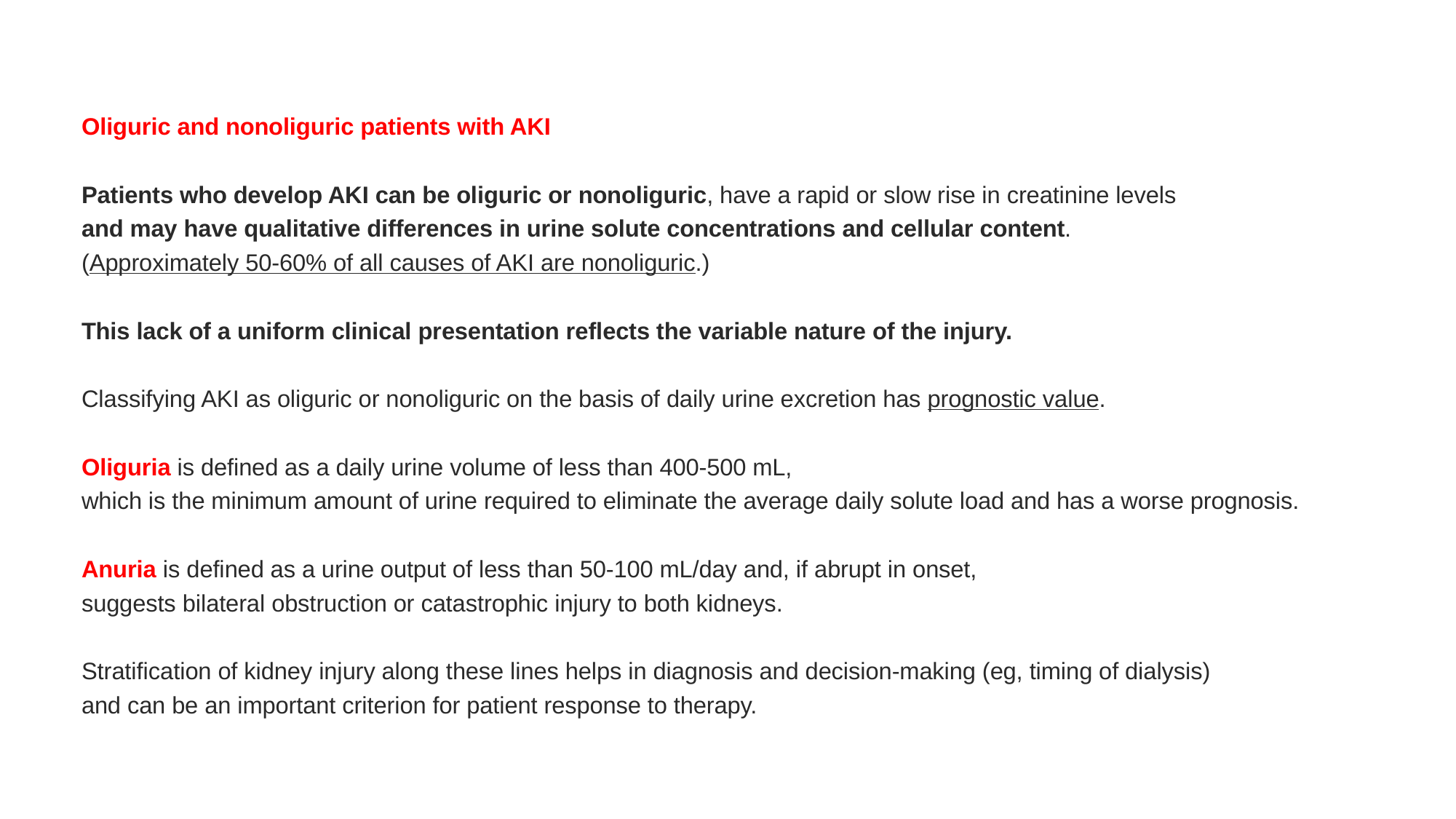

Oliguric and nonoliguric patients with AKI

Patients who develop AKI can be oliguric or nonoliguric, have a rapid or slow rise in creatinine levels
and may have qualitative differences in urine solute concentrations and cellular content.
(Approximately 50-60% of all causes of AKI are nonoliguric.)

This lack of a uniform clinical presentation reflects the variable nature of the injury.

Classifying AKI as oliguric or nonoliguric on the basis of daily urine excretion has prognostic value.

Oliguria is defined as a daily urine volume of less than 400-500 mL,
which is the minimum amount of urine required to eliminate the average daily solute load and has a worse prognosis.

Anuria is defined as a urine output of less than 50-100 mL/day and, if abrupt in onset,
suggests bilateral obstruction or catastrophic injury to both kidneys.

Stratification of kidney injury along these lines helps in diagnosis and decision-making (eg, timing of dialysis)
and can be an important criterion for patient response to therapy.